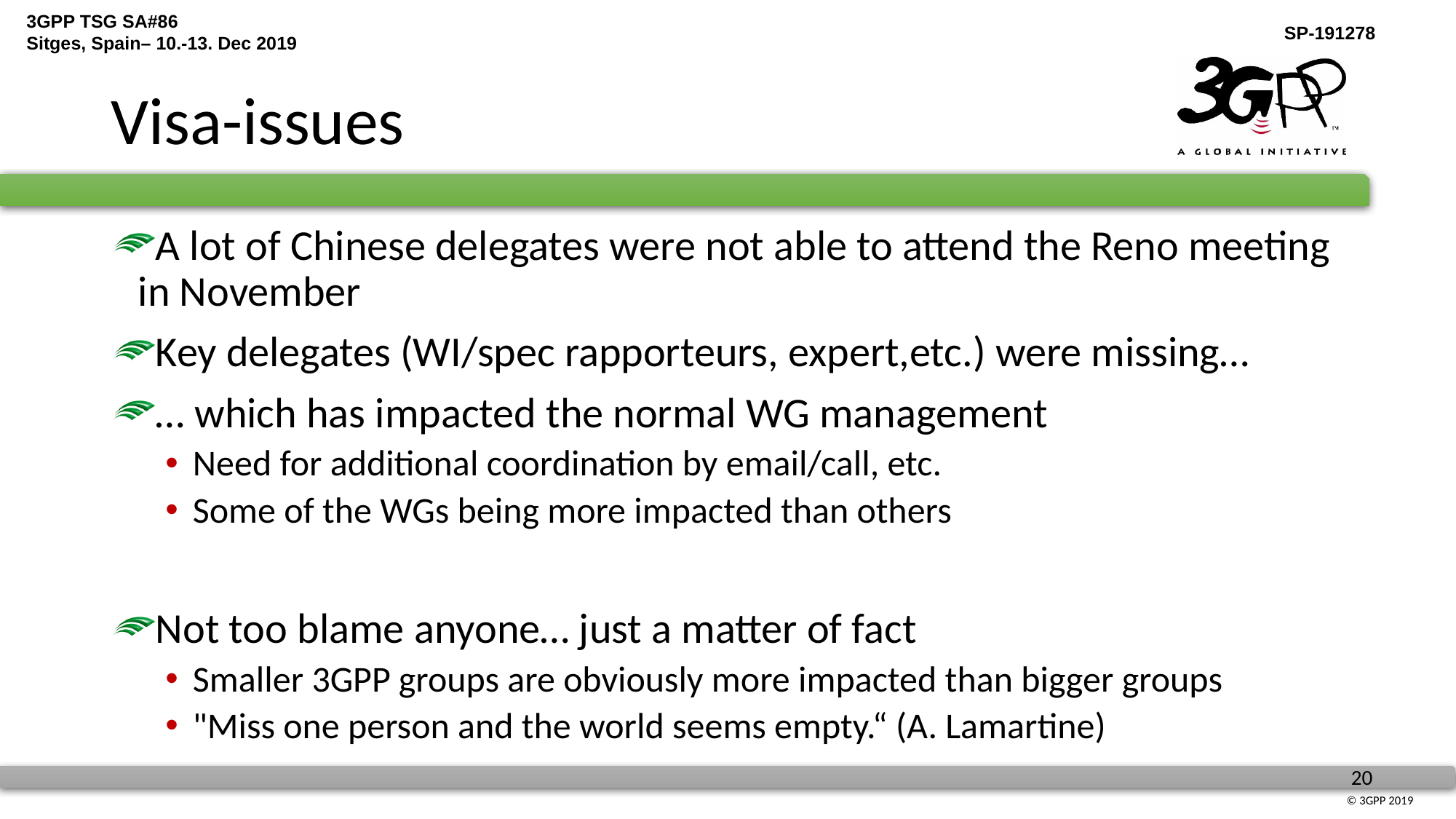

# Visa-issues
A lot of Chinese delegates were not able to attend the Reno meeting in November
Key delegates (WI/spec rapporteurs, expert,etc.) were missing…
… which has impacted the normal WG management
Need for additional coordination by email/call, etc.
Some of the WGs being more impacted than others

Not too blame anyone… just a matter of fact
Smaller 3GPP groups are obviously more impacted than bigger groups
"Miss one person and the world seems empty.“ (A. Lamartine)